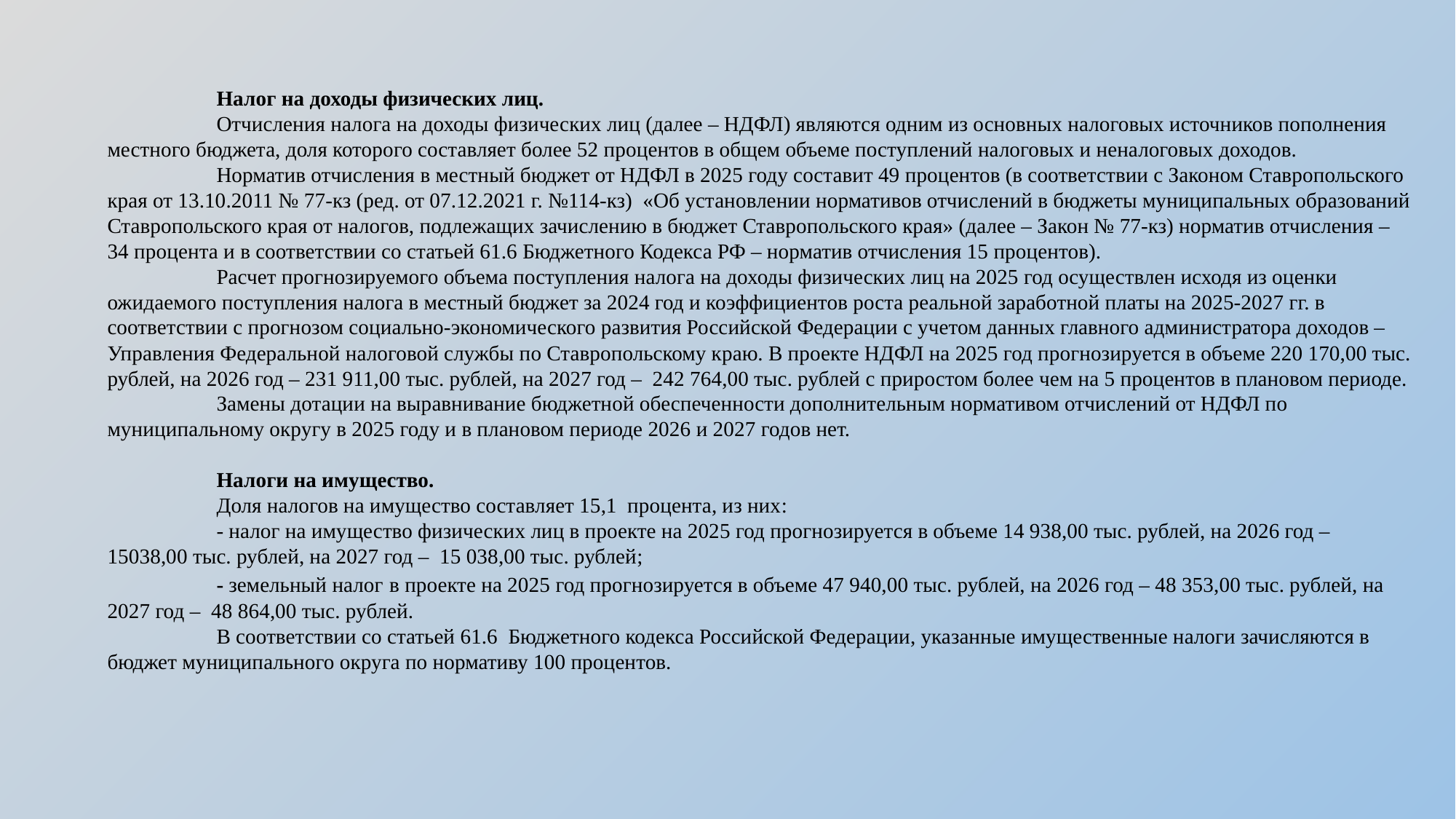

Налог на доходы физических лиц.
	Отчисления налога на доходы физических лиц (далее – НДФЛ) являются одним из основных налоговых источников пополнения местного бюджета, доля которого составляет более 52 процентов в общем объеме поступлений налоговых и неналоговых доходов.
	Норматив отчисления в местный бюджет от НДФЛ в 2025 году составит 49 процентов (в соответствии с Законом Ставропольского края от 13.10.2011 № 77-кз (ред. от 07.12.2021 г. №114-кз)  «Об установлении нормативов отчислений в бюджеты муниципальных образований Ставропольского края от налогов, подлежащих зачислению в бюджет Ставропольского края» (далее – Закон № 77-кз) норматив отчисления – 34 процента и в соответствии со статьей 61.6 Бюджетного Кодекса РФ – норматив отчисления 15 процентов).
	Расчет прогнозируемого объема поступления налога на доходы физических лиц на 2025 год осуществлен исходя из оценки ожидаемого поступления налога в местный бюджет за 2024 год и коэффициентов роста реальной заработной платы на 2025-2027 гг. в соответствии с прогнозом социально-экономического развития Российской Федерации с учетом данных главного администратора доходов – Управления Федеральной налоговой службы по Ставропольскому краю. В проекте НДФЛ на 2025 год прогнозируется в объеме 220 170,00 тыс. рублей, на 2026 год – 231 911,00 тыс. рублей, на 2027 год –  242 764,00 тыс. рублей с приростом более чем на 5 процентов в плановом периоде.
	Замены дотации на выравнивание бюджетной обеспеченности дополнительным нормативом отчислений от НДФЛ по муниципальному округу в 2025 году и в плановом периоде 2026 и 2027 годов нет.

	Налоги на имущество.
	Доля налогов на имущество составляет 15,1  процента, из них:
	- налог на имущество физических лиц в проекте на 2025 год прогнозируется в объеме 14 938,00 тыс. рублей, на 2026 год – 15038,00 тыс. рублей, на 2027 год –  15 038,00 тыс. рублей;
	- земельный налог в проекте на 2025 год прогнозируется в объеме 47 940,00 тыс. рублей, на 2026 год – 48 353,00 тыс. рублей, на 2027 год –  48 864,00 тыс. рублей.
	В соответствии со статьей 61.6  Бюджетного кодекса Российской Федерации, указанные имущественные налоги зачисляются в бюджет муниципального округа по нормативу 100 процентов.